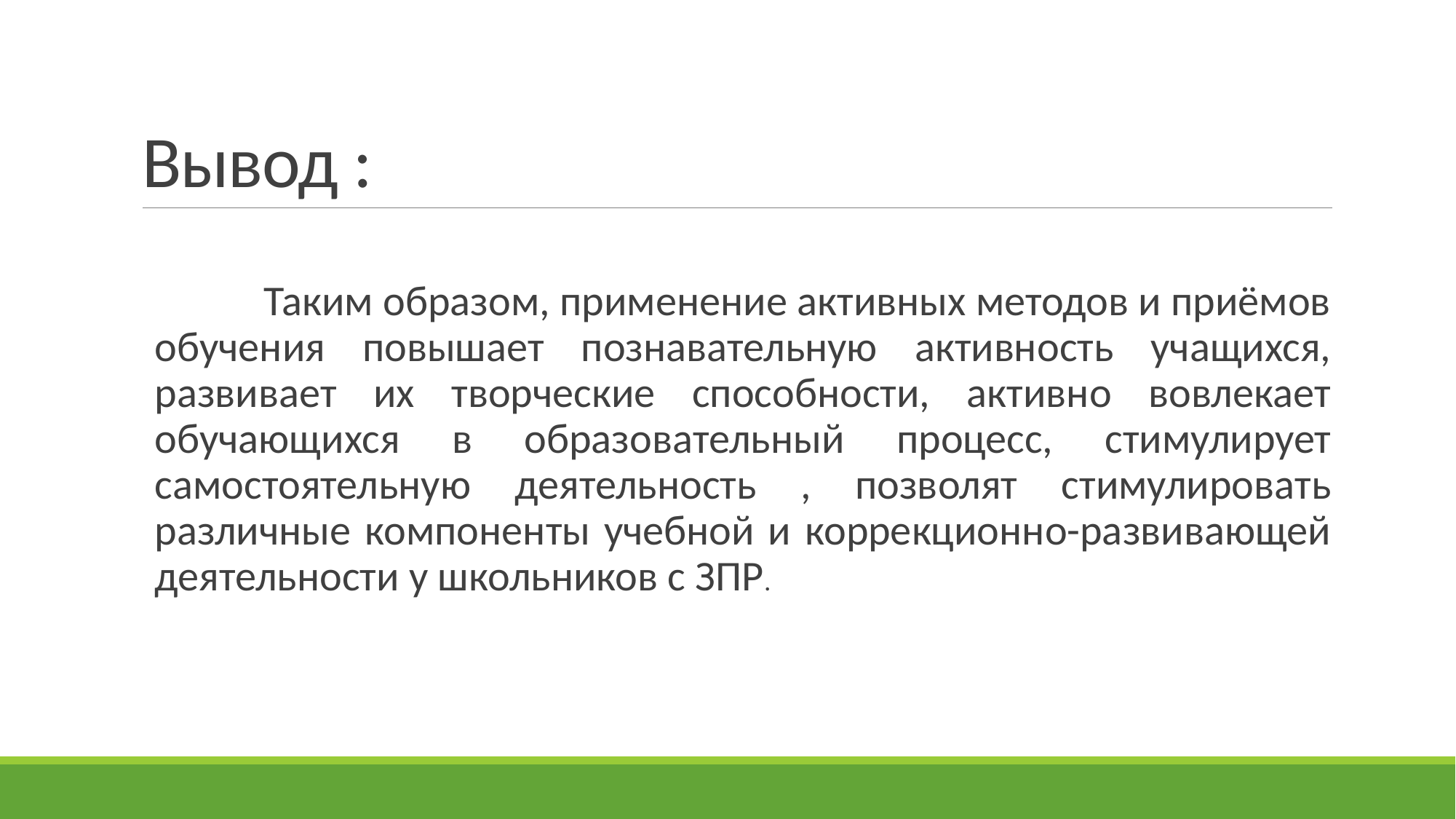

# Вывод :
	Таким образом, применение активных методов и приёмов обучения повышает познавательную активность учащихся, развивает их творческие способности, активно вовлекает обучающихся в образовательный процесс, стимулирует самостоятельную деятельность , позволят стимулировать различные компоненты учебной и коррекционно-развивающей деятельности у школьников с ЗПР.